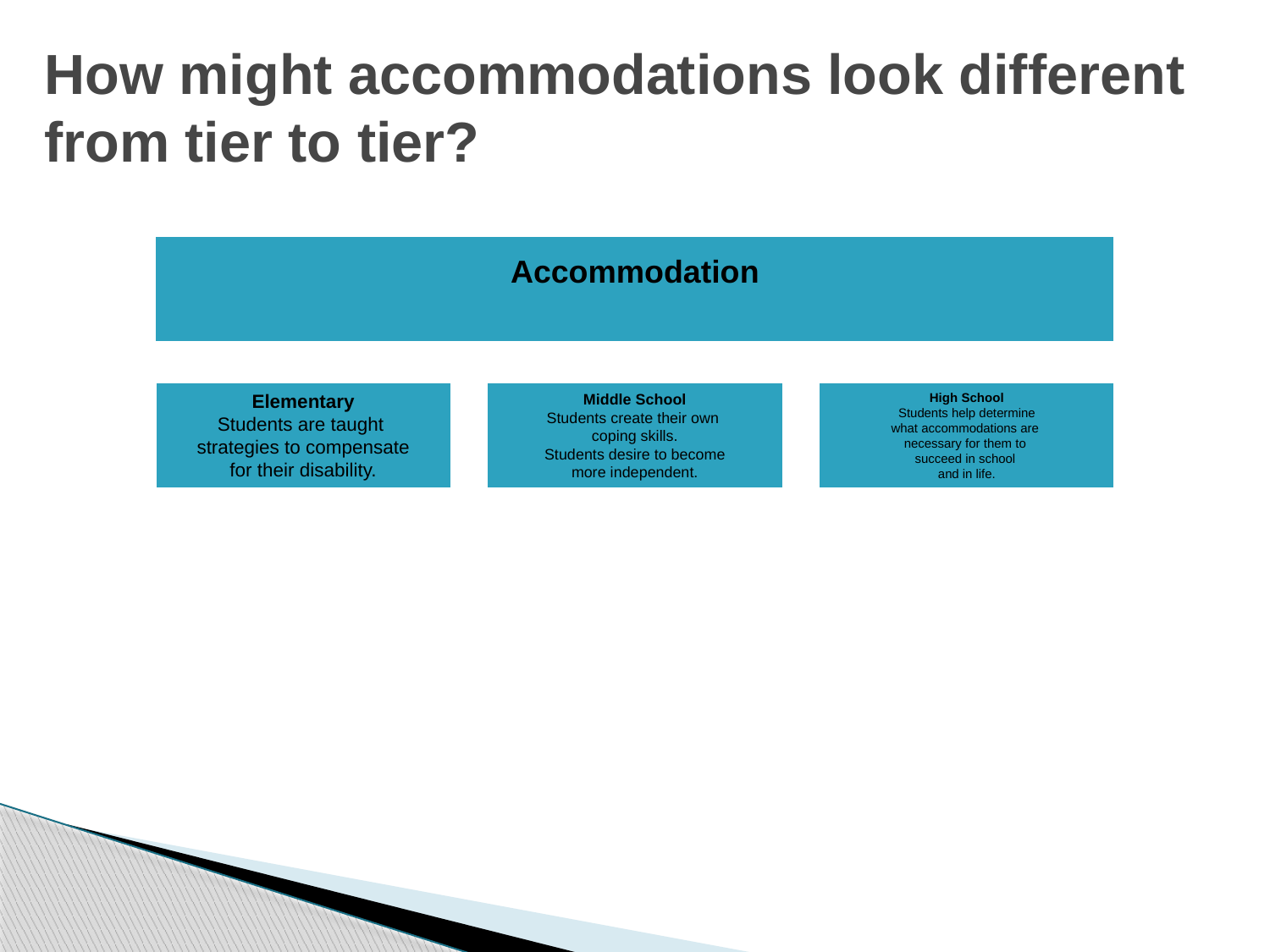

# How might accommodations look different from tier to tier?
Accommodation
Elementary
Students are taught
strategies to compensate
 for their disability.
Middle School
Students create their own
coping skills.
Students desire to become
more independent.
High School
Students help determine
what accommodations are
necessary for them to
succeed in school
and in life.